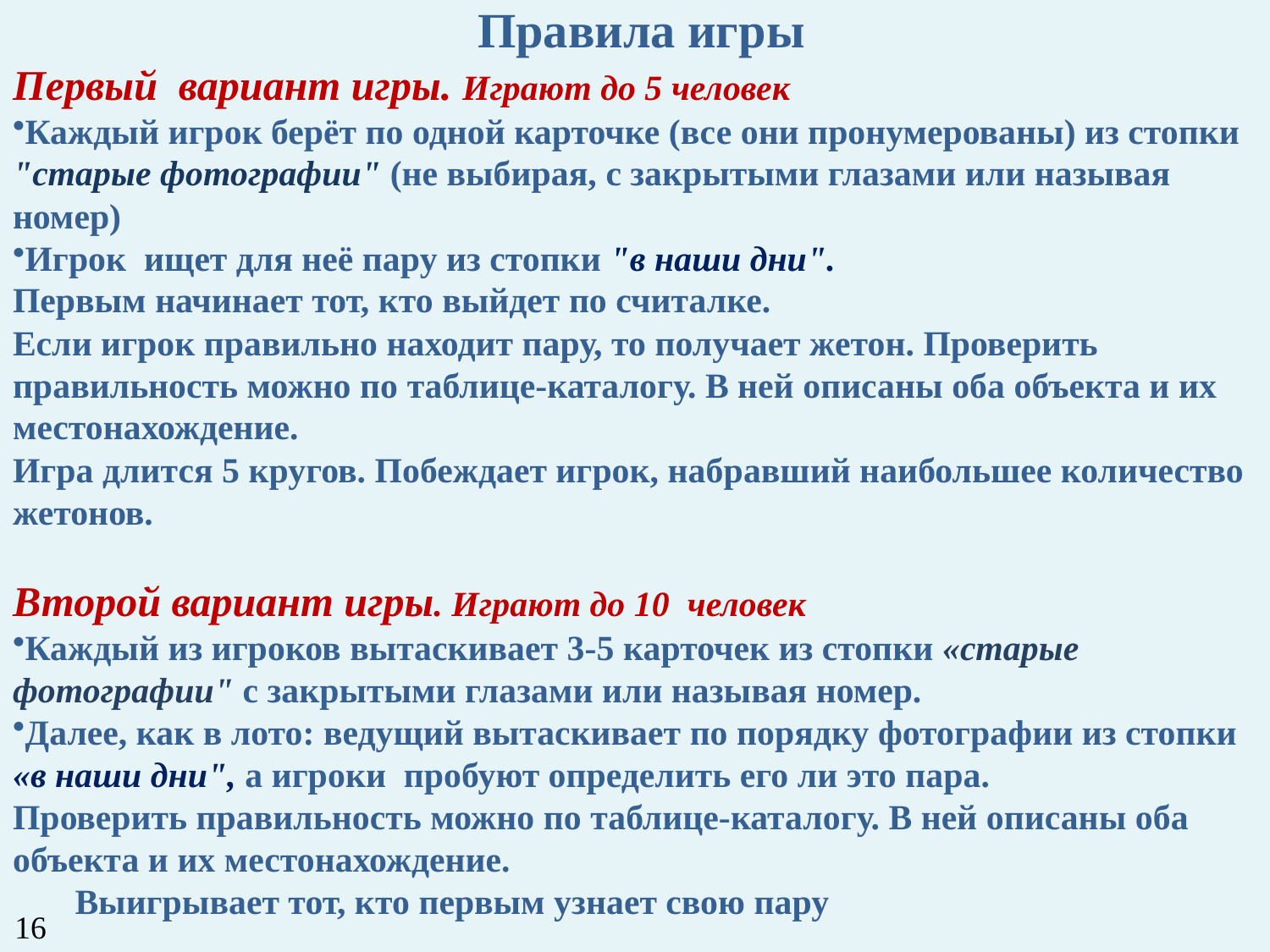

Правила игры
Первый  вариант игры. Играют до 5 человек
Каждый игрок берёт по одной карточке (все они пронумерованы) из стопки "старые фотографии" (не выбирая, с закрытыми глазами или называя номер)
Игрок  ищет для неё пару из стопки "в наши дни".
Первым начинает тот, кто выйдет по считалке.
Если игрок правильно находит пару, то получает жетон. Проверить правильность можно по таблице-каталогу. В ней описаны оба объекта и их местонахождение.
Игра длится 5 кругов. Побеждает игрок, набравший наибольшее количество жетонов.

Второй вариант игры. Играют до 10  человек
Каждый из игроков вытаскивает 3-5 карточек из стопки «старые фотографии" с закрытыми глазами или называя номер.
Далее, как в лото: ведущий вытаскивает по порядку фотографии из стопки «в наши дни", а игроки  пробуют определить его ли это пара.
Проверить правильность можно по таблице-каталогу. В ней описаны оба объекта и их местонахождение.
       Выигрывает тот, кто первым узнает свою пару
16